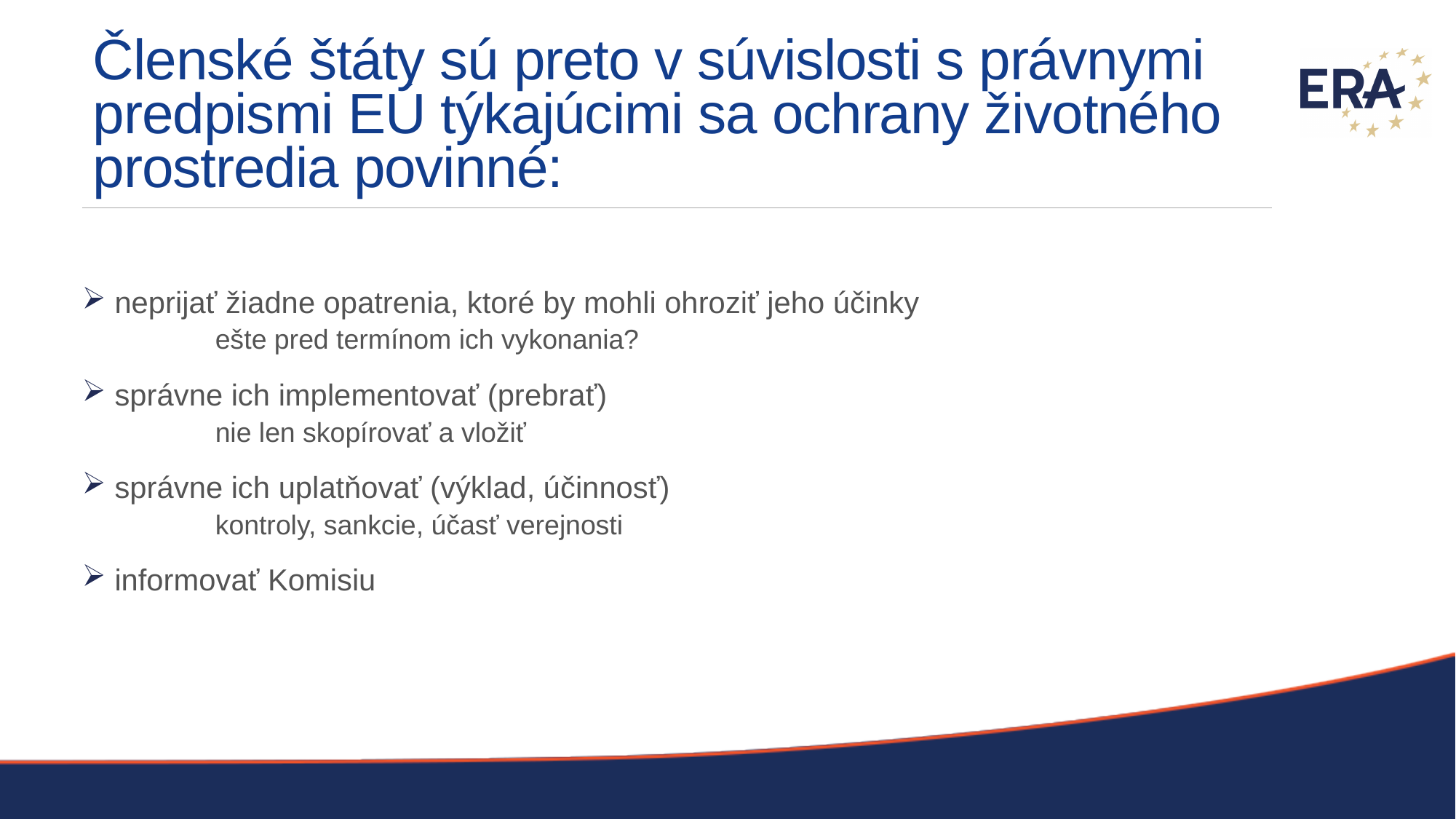

# Členské štáty sú preto v súvislosti s právnymi predpismi EÚ týkajúcimi sa ochrany životného prostredia povinné:

 neprijať žiadne opatrenia, ktoré by mohli ohroziť jeho účinky
	ešte pred termínom ich vykonania?
 správne ich implementovať (prebrať)
	nie len skopírovať a vložiť
 správne ich uplatňovať (výklad, účinnosť)
	kontroly, sankcie, účasť verejnosti
 informovať Komisiu